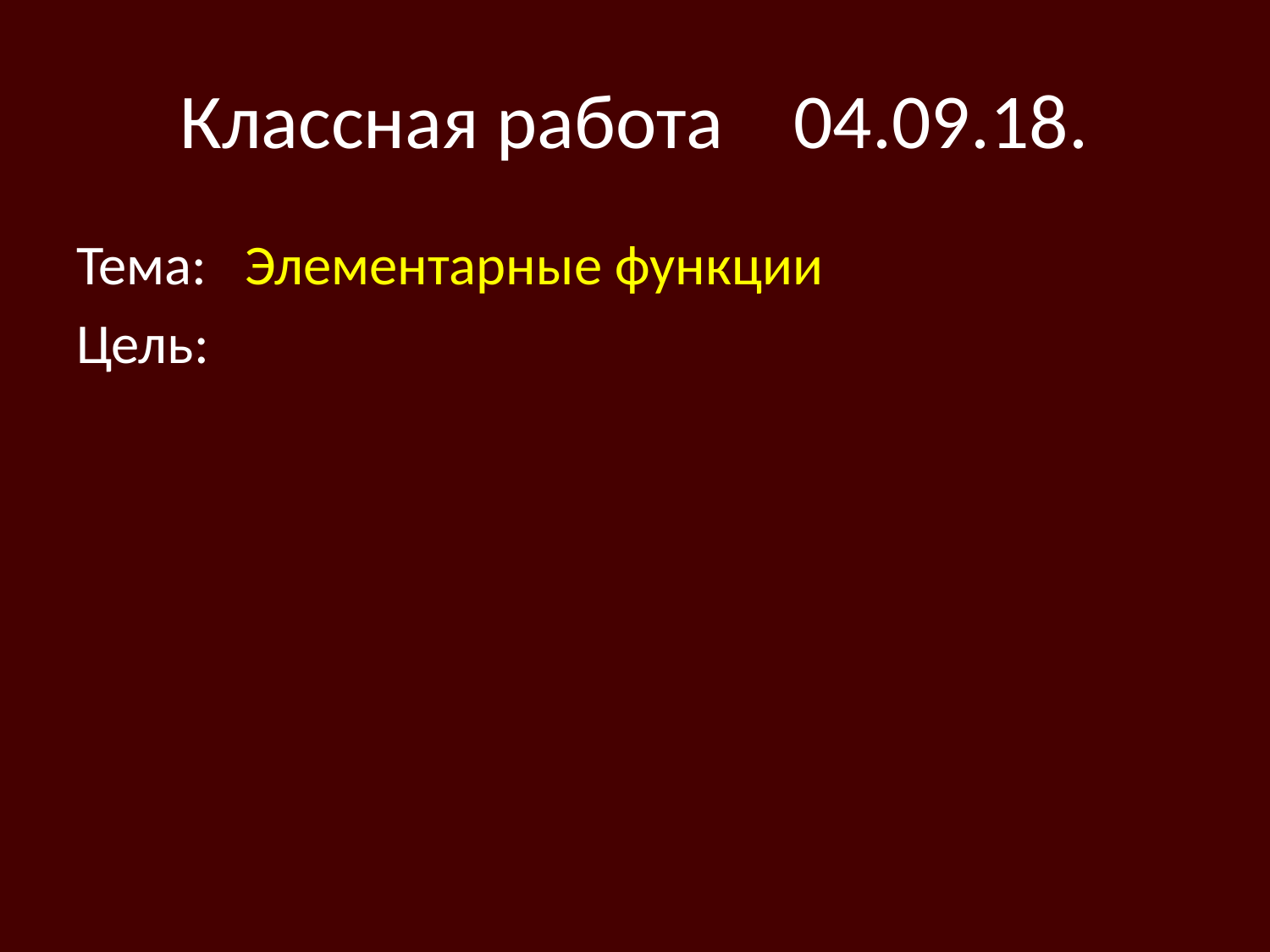

# Классная работа    04.09.18.
Тема:   Элементарные функции
Цель: